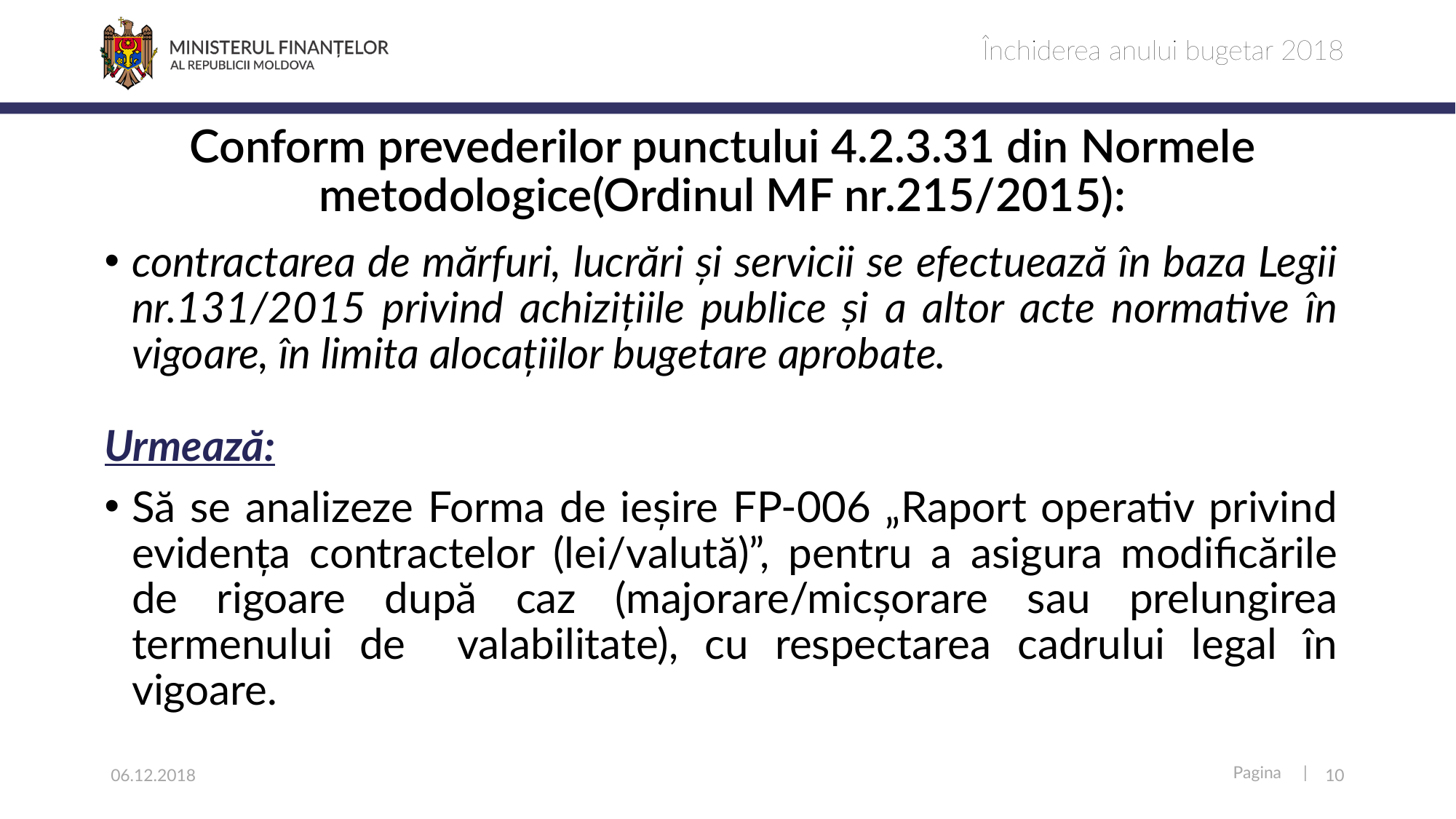

Închiderea anului bugetar 2018

# Conform prevederilor punctului 4.2.3.31 din Normele metodologice(Ordinul MF nr.215/2015):
contractarea de mărfuri, lucrări și servicii se efectuează în baza Legii nr.131/2015 privind achizițiile publice și a altor acte normative în vigoare, în limita alocațiilor bugetare aprobate.

Urmează:
Să se analizeze Forma de ieșire FP-006 „Raport operativ privind evidența contractelor (lei/valută)”, pentru a asigura modificările de rigoare după caz (majorare/micșorare sau prelungirea termenului de  valabilitate), cu respectarea cadrului legal în vigoare.
06.12.2018
10